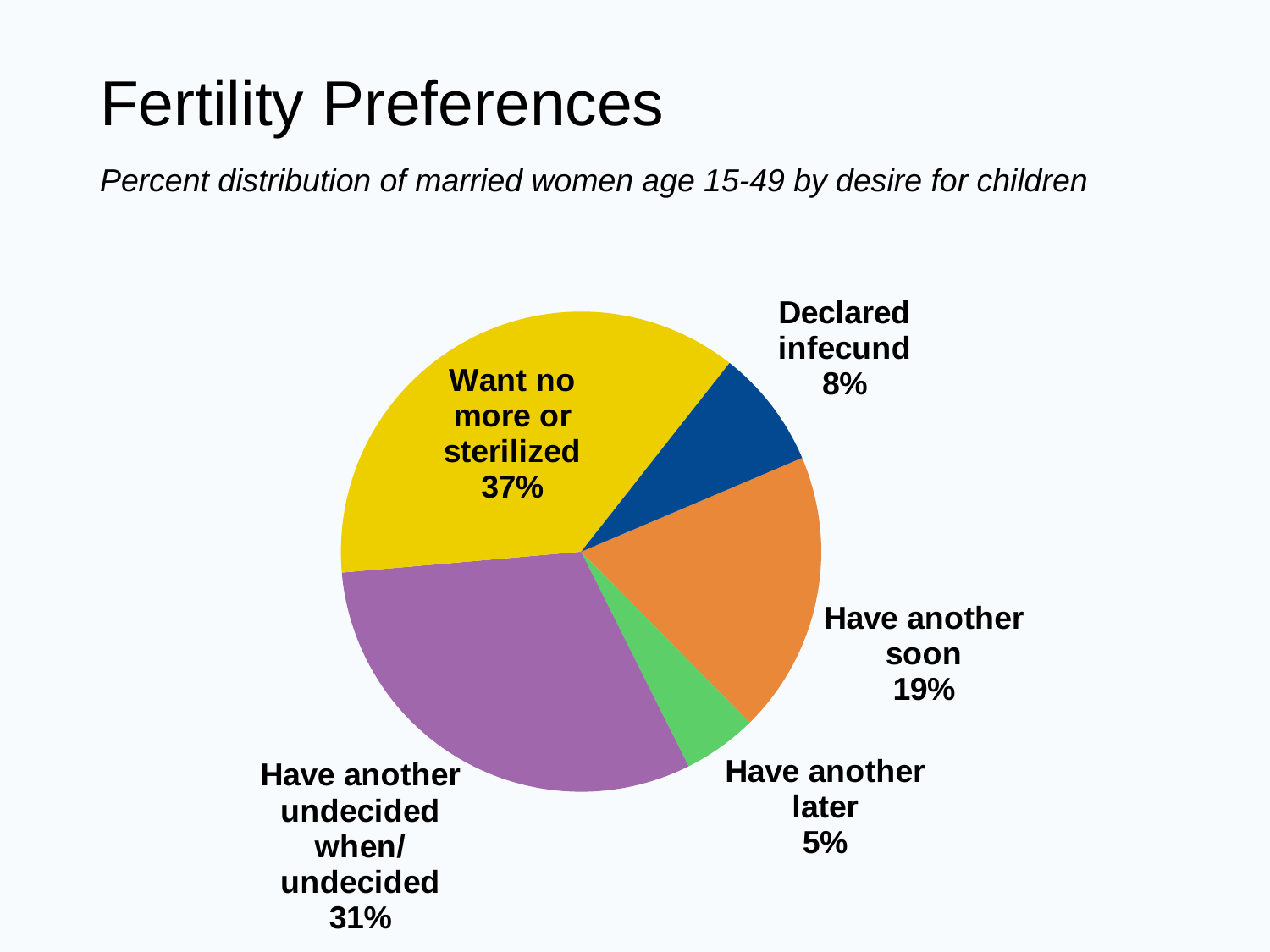

# Fertility Preferences
Percent distribution of married women age 15-49 by desire for children

### Chart

| Category | Women |
|---|---|
| Have another soon | 19.0 |
| Have another later | 5.0 |
| Have another undecided when/ undecided | 31.0 |
| Want no more or sterilized | 37.0 |
| Declared infecund | 8.0 |